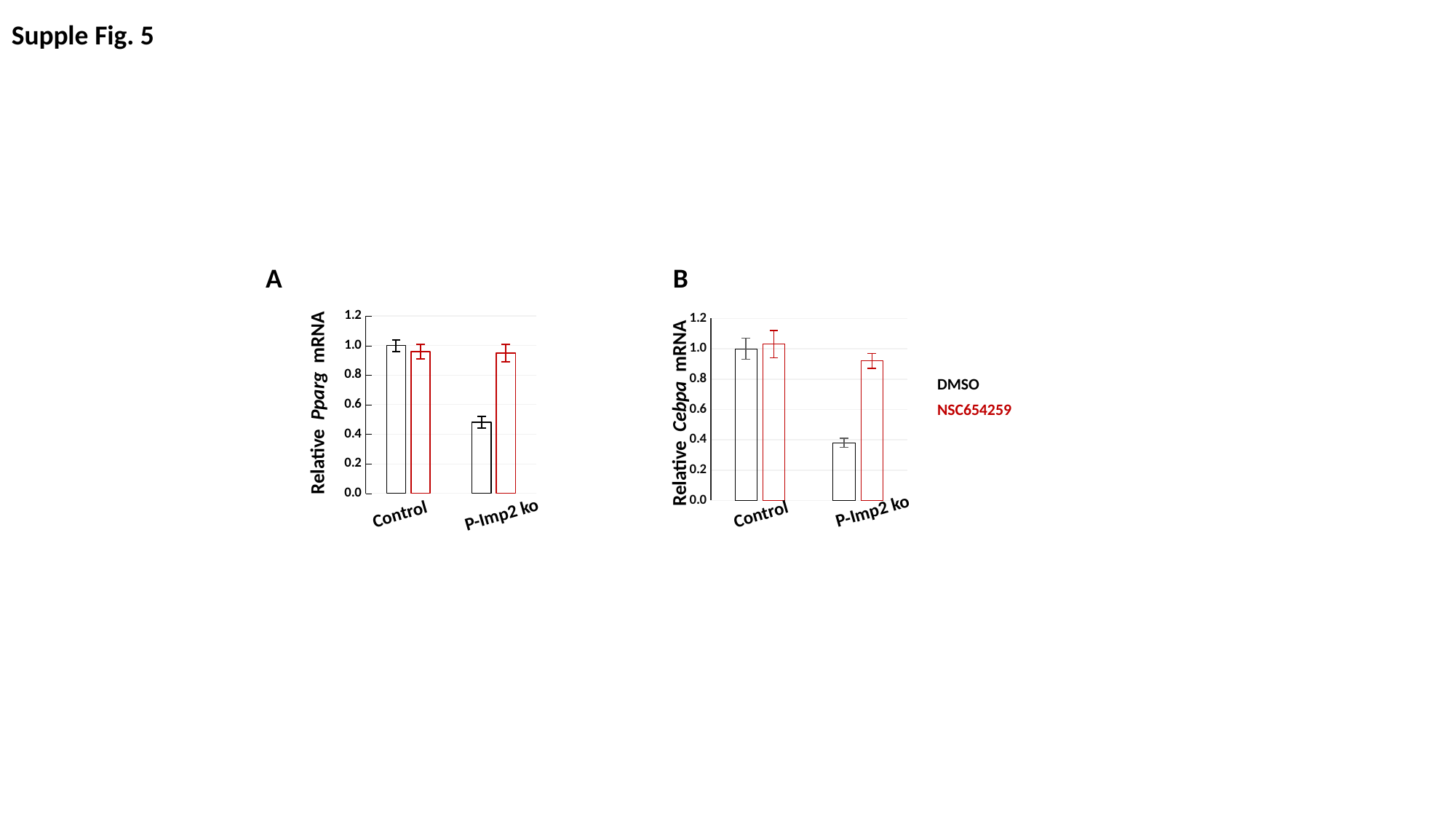

Supple Fig. 5
A
B

### Chart

| Category |  |  |
|---|---|---|

### Chart

| Category |  |  |
|---|---|---|
DMSO
Relative  Pparg  mRNA
NSC654259
Relative  Cebpa  mRNA
P-Imp2 ko
Control
Control
P-Imp2 ko